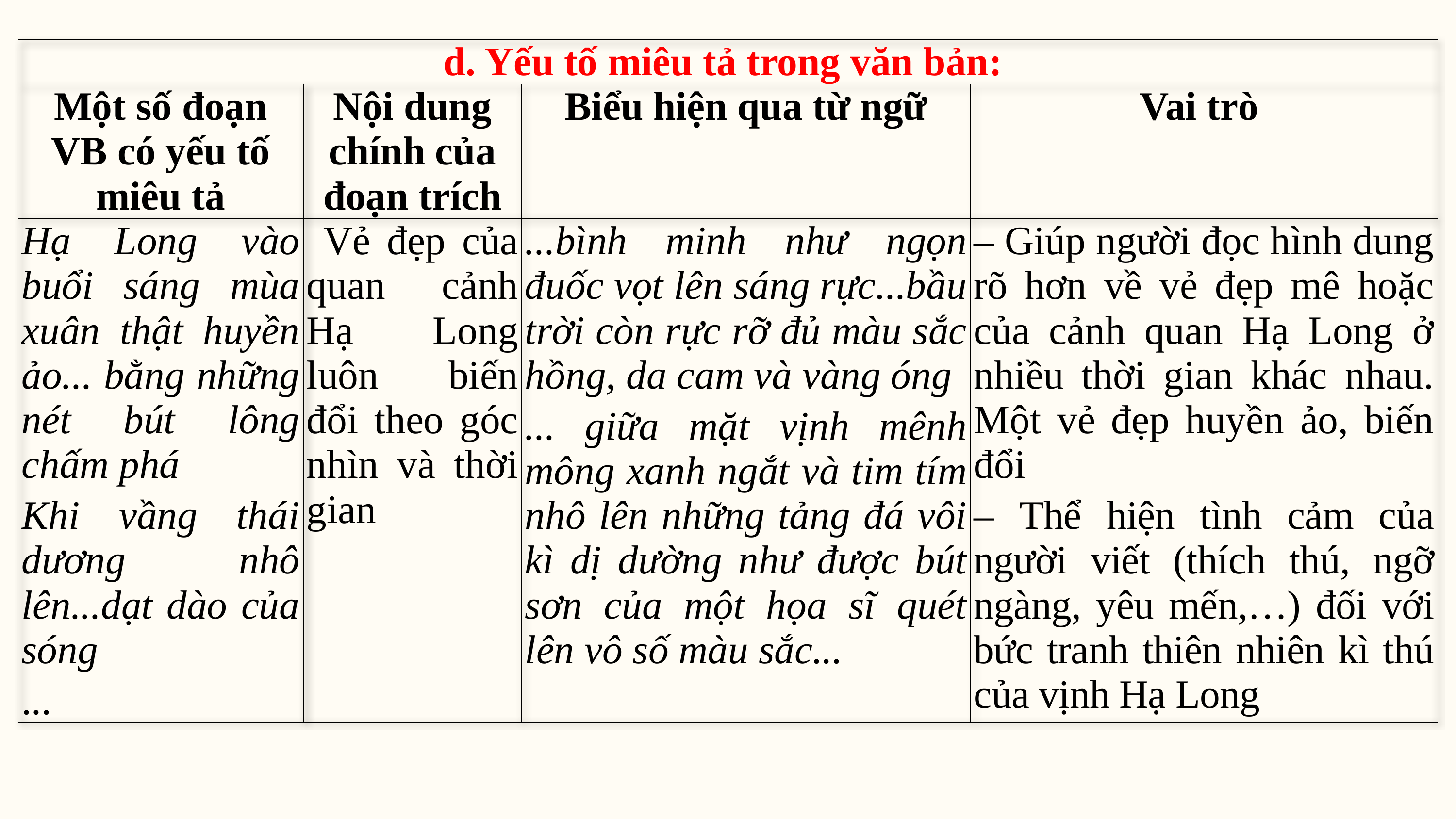

| d. Yếu tố miêu tả trong văn bản: |  |  |  |
| --- | --- | --- | --- |
| Một số đoạn VB có yếu tố miêu tả | Nội dung chính của đoạn trích | Biểu hiện qua từ ngữ | Vai trò |
| Hạ Long vào buổi sáng mùa xuân thật huyền ảo... bằng những nét bút lông chấm phá Khi vầng thái dương nhô lên...dạt dào của sóng ... | Vẻ đẹp của quan cảnh Hạ Long luôn biến đổi theo góc nhìn và thời gian | ...bình minh như ngọn đuốc vọt lên sáng rực...bầu trời còn rực rỡ đủ màu sắc hồng, da cam và vàng óng ... giữa mặt vịnh mênh mông xanh ngắt và tim tím nhô lên những tảng đá vôi kì dị dường như được bút sơn của một họa sĩ quét lên vô số màu sắc... | – Giúp người đọc hình dung rõ hơn về vẻ đẹp mê hoặc của cảnh quan Hạ Long ở nhiều thời gian khác nhau. Một vẻ đẹp huyền ảo, biến đổi – Thể hiện tình cảm của người viết (thích thú, ngỡ ngàng, yêu mến,…) đối với bức tranh thiên nhiên kì thú của vịnh Hạ Long |